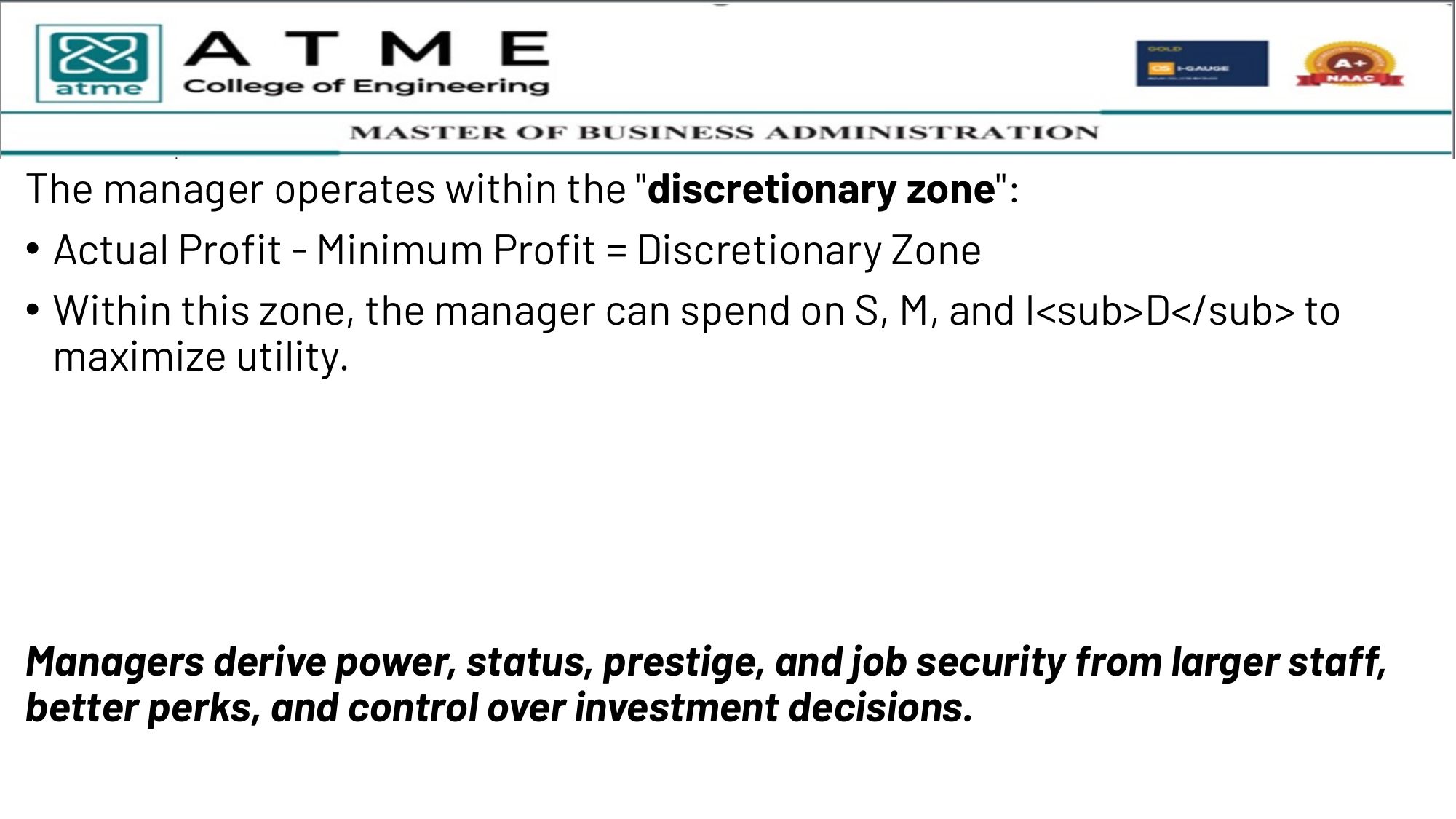

The manager operates within the "discretionary zone":
Actual Profit - Minimum Profit = Discretionary Zone
Within this zone, the manager can spend on S, M, and I<sub>D</sub> to maximize utility.

Managers derive power, status, prestige, and job security from larger staff, better perks, and control over investment decisions.